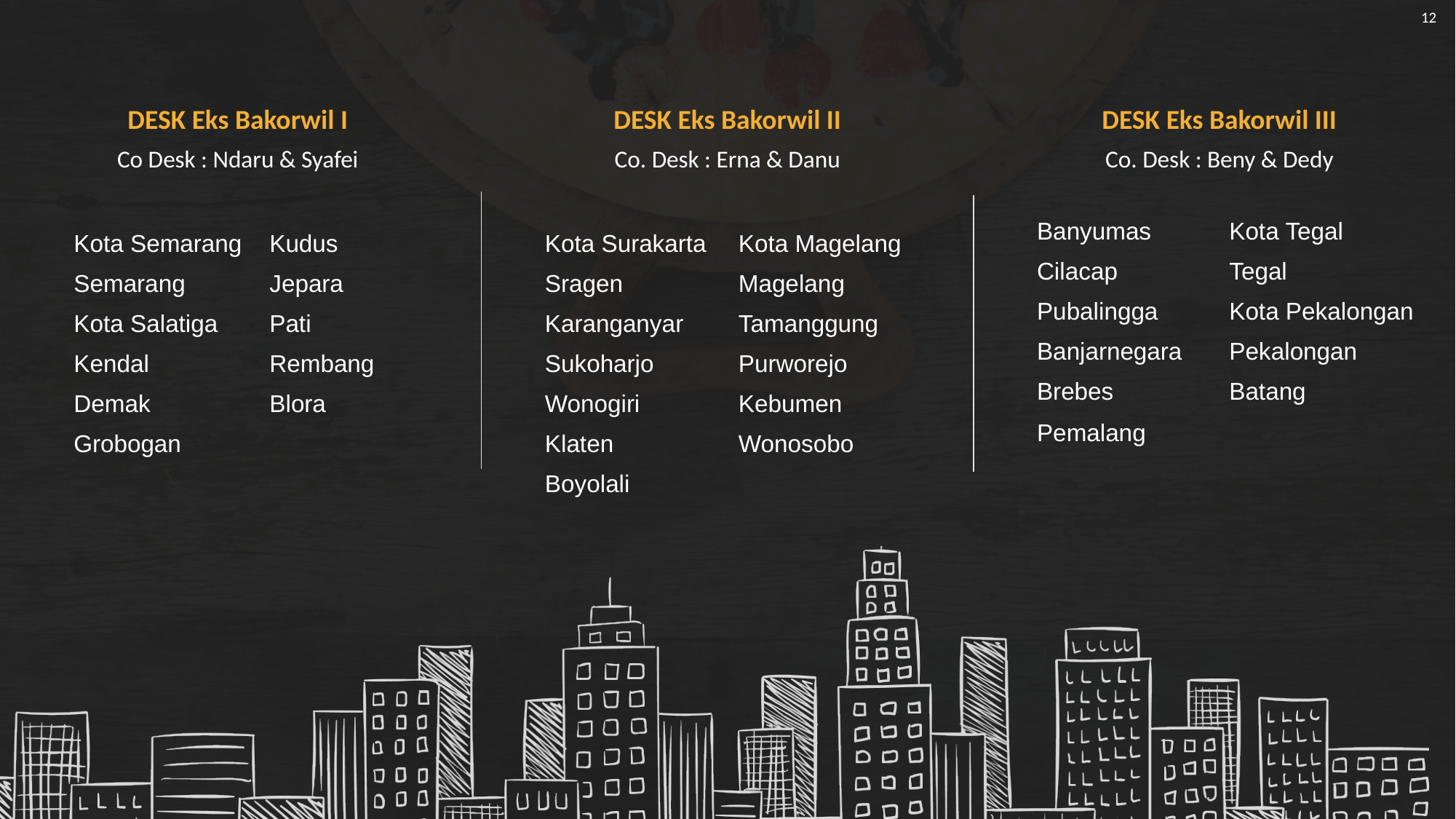

DESK Eks Bakorwil I
Co Desk : Ndaru & Syafei
DESK Eks Bakorwil II
Co. Desk : Erna & Danu
DESK Eks Bakorwil III
Co. Desk : Beny & Dedy
| Banyumas | Kota Tegal |
| --- | --- |
| Cilacap | Tegal |
| Pubalingga | Kota Pekalongan |
| Banjarnegara | Pekalongan |
| Brebes | Batang |
| Pemalang |  |
| Kota Semarang | Kudus |
| --- | --- |
| Semarang | Jepara |
| Kota Salatiga | Pati |
| Kendal | Rembang |
| Demak | Blora |
| Grobogan |  |
| Kota Surakarta | Kota Magelang |
| --- | --- |
| Sragen | Magelang |
| Karanganyar | Tamanggung |
| Sukoharjo | Purworejo |
| Wonogiri | Kebumen |
| Klaten | Wonosobo |
| Boyolali |  |